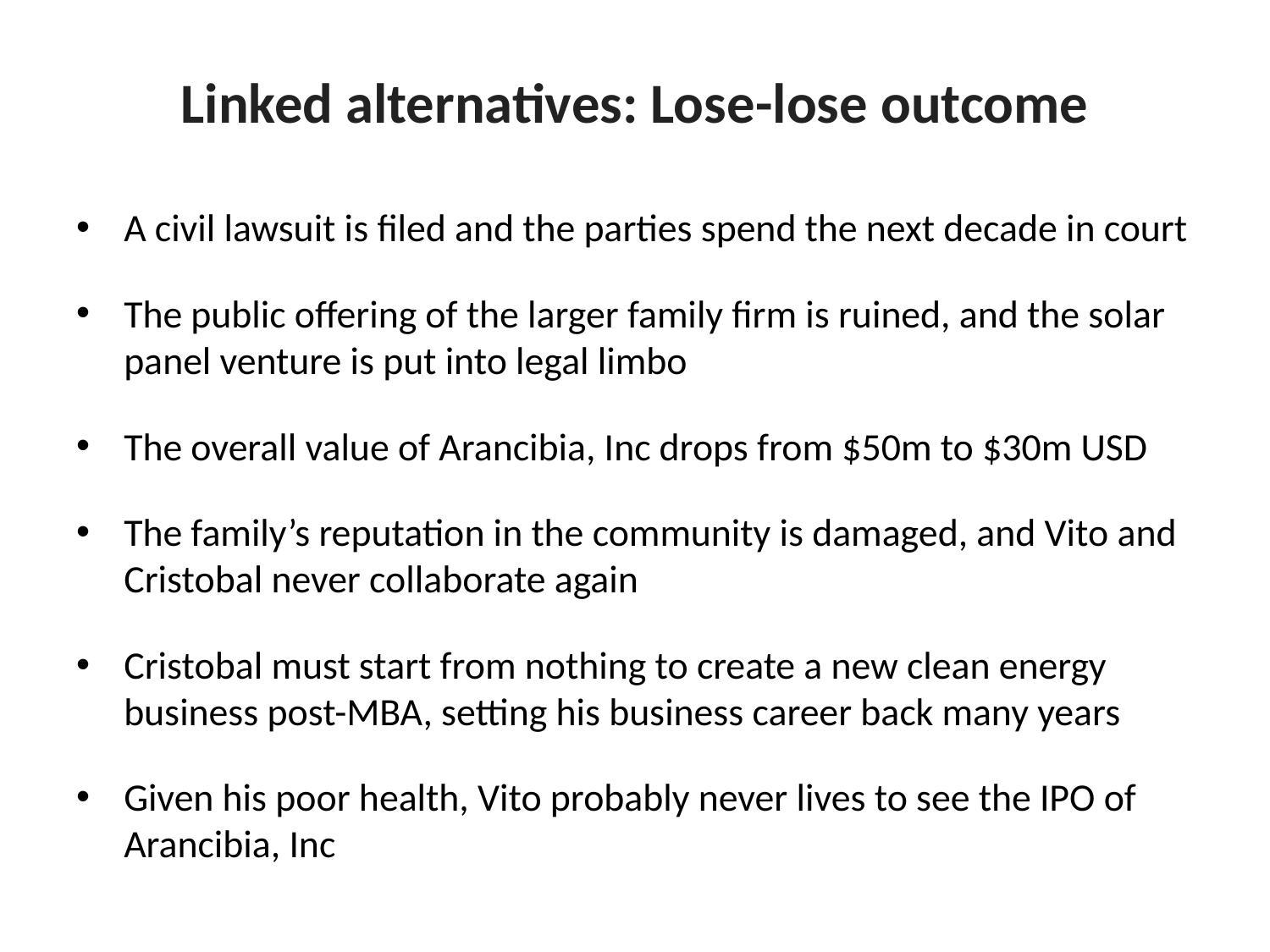

# Linked alternatives: Lose-lose outcome
A civil lawsuit is filed and the parties spend the next decade in court
The public offering of the larger family firm is ruined, and the solar panel venture is put into legal limbo
The overall value of Arancibia, Inc drops from $50m to $30m USD
The family’s reputation in the community is damaged, and Vito and Cristobal never collaborate again
Cristobal must start from nothing to create a new clean energy business post-MBA, setting his business career back many years
Given his poor health, Vito probably never lives to see the IPO of Arancibia, Inc